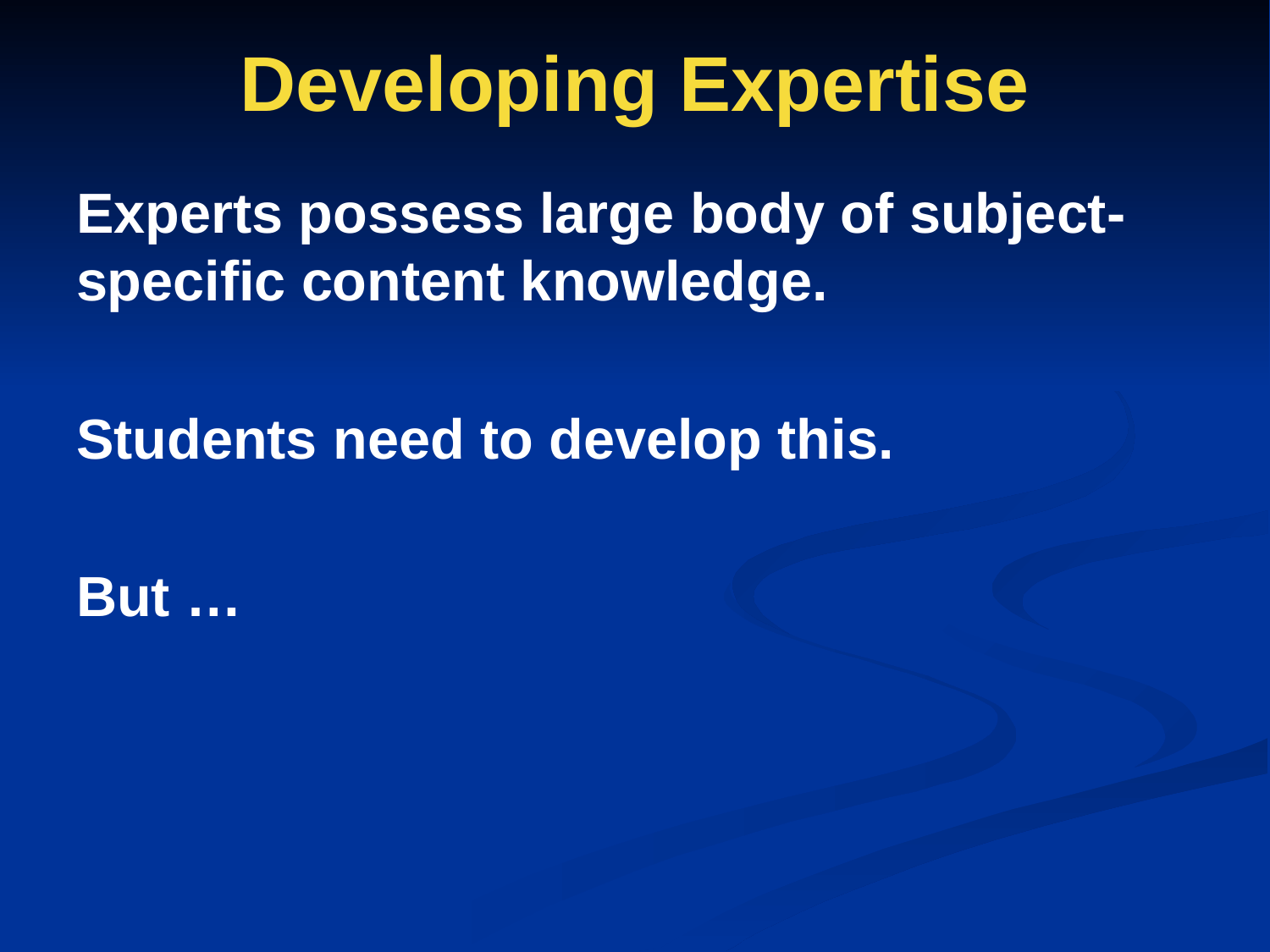

# Developing Expertise
Experts possess large body of subject-specific content knowledge.

Students need to develop this.

But …